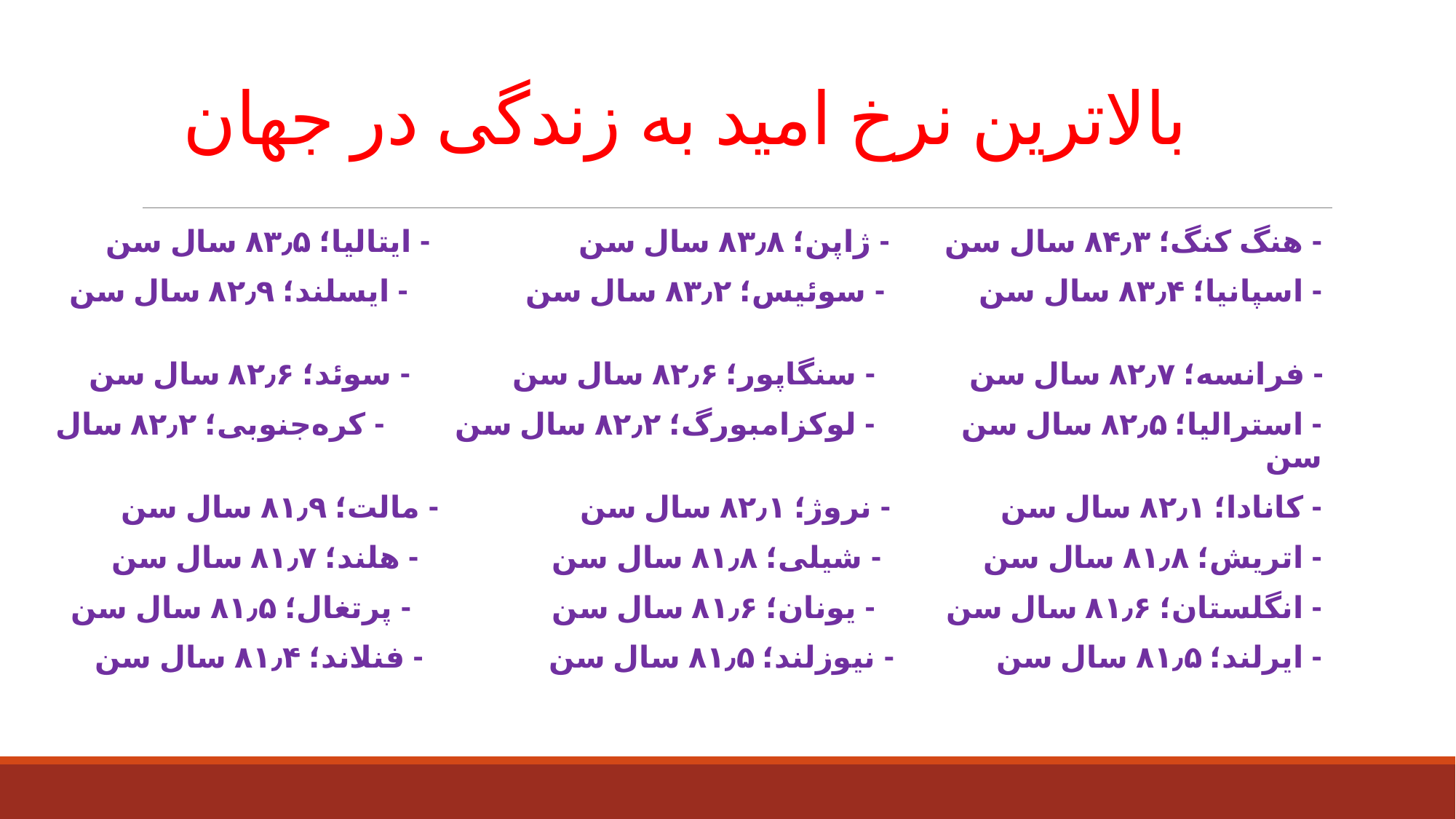

# بالاترین نرخ امید به زندگی در جهان
- هنگ ‌کنگ؛ ۸۴٫۳ سال سن       - ژاپن؛ ۸۳٫۸ سال سن                   - ایتالیا؛ ۸۳٫۵ سال سن
- اسپانیا؛ ۸۳٫۴ سال سن            - سوئیس؛ ۸۳٫۲ سال سن               - ایسلند؛ ۸۲٫۹ سال سن
 - فرانسه؛ ۸۲٫۷ سال سن            - سنگاپور؛ ۸۲٫۶ سال سن             - سوئد؛ ۸۲٫۶ سال سن
- استرالیا؛ ۸۲٫۵ سال سن           - لوکزامبورگ؛ ۸۲٫۲ سال سن         - کره‌جنوبی؛ ۸۲٫۲ سال سن
- کانادا؛ ۸۲٫۱ سال سن              - نروژ؛ ۸۲٫۱ سال سن                  - مالت؛ ۸۱٫۹ سال سن
- اتریش؛ ۸۱٫۸ سال سن             - شیلی؛ ۸۱٫۸ سال سن                 - هلند؛ ۸۱٫۷ سال سن
- انگلستان؛ ۸۱٫۶ سال سن         - یونان؛ ۸۱٫۶ سال سن                  - پرتغال؛ ۸۱٫۵ سال سن
- ایرلند؛ ۸۱٫۵ سال سن             - نیوزلند؛ ۸۱٫۵ سال سن                - فنلاند؛ ۸۱٫۴ سال سن